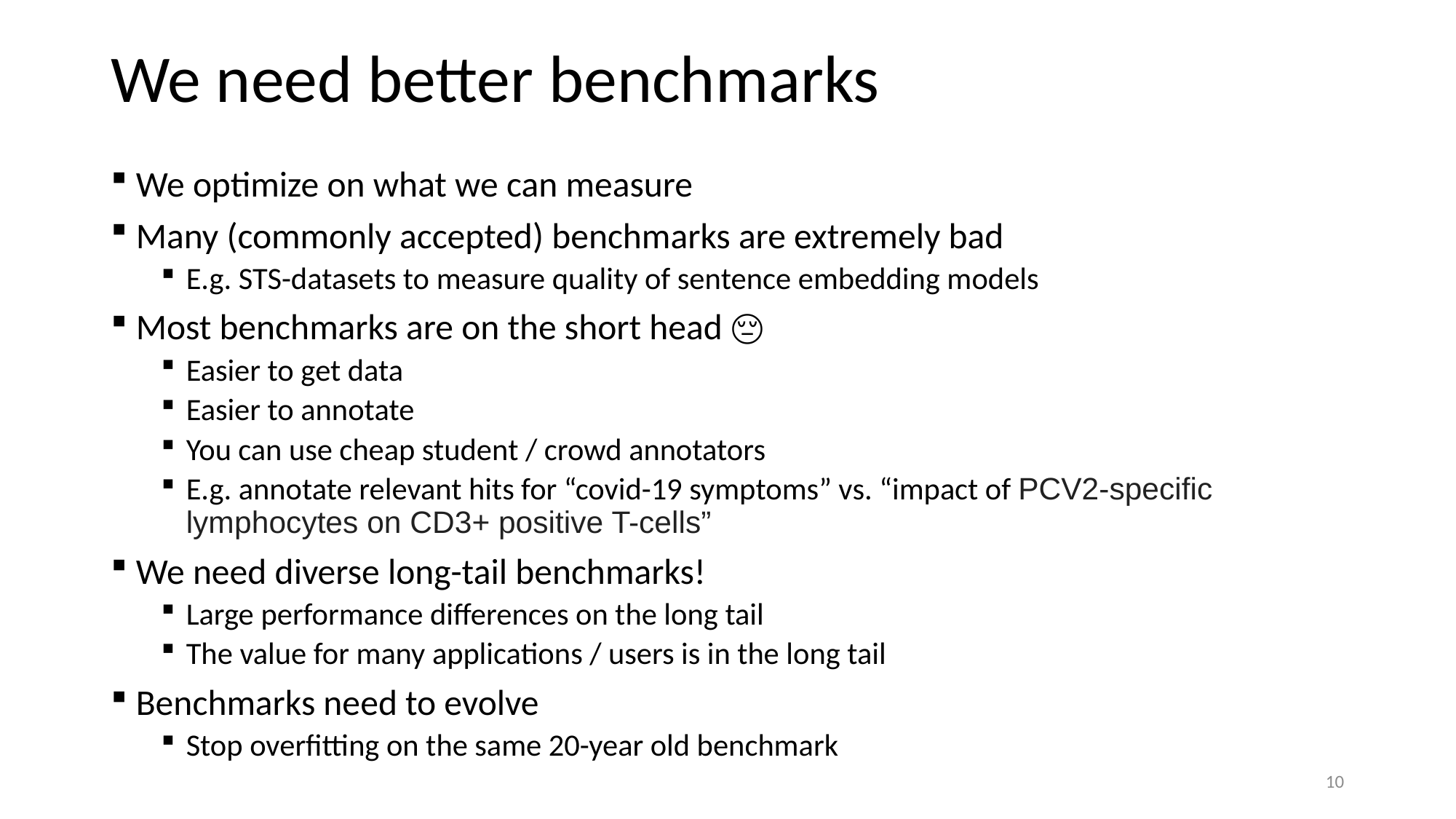

# We need better benchmarks
We optimize on what we can measure
Many (commonly accepted) benchmarks are extremely bad
E.g. STS-datasets to measure quality of sentence embedding models
Most benchmarks are on the short head 😔
Easier to get data
Easier to annotate
You can use cheap student / crowd annotators
E.g. annotate relevant hits for “covid-19 symptoms” vs. “impact of PCV2-specific lymphocytes on CD3+ positive T-cells”
We need diverse long-tail benchmarks!
Large performance differences on the long tail
The value for many applications / users is in the long tail
Benchmarks need to evolve
Stop overfitting on the same 20-year old benchmark
10